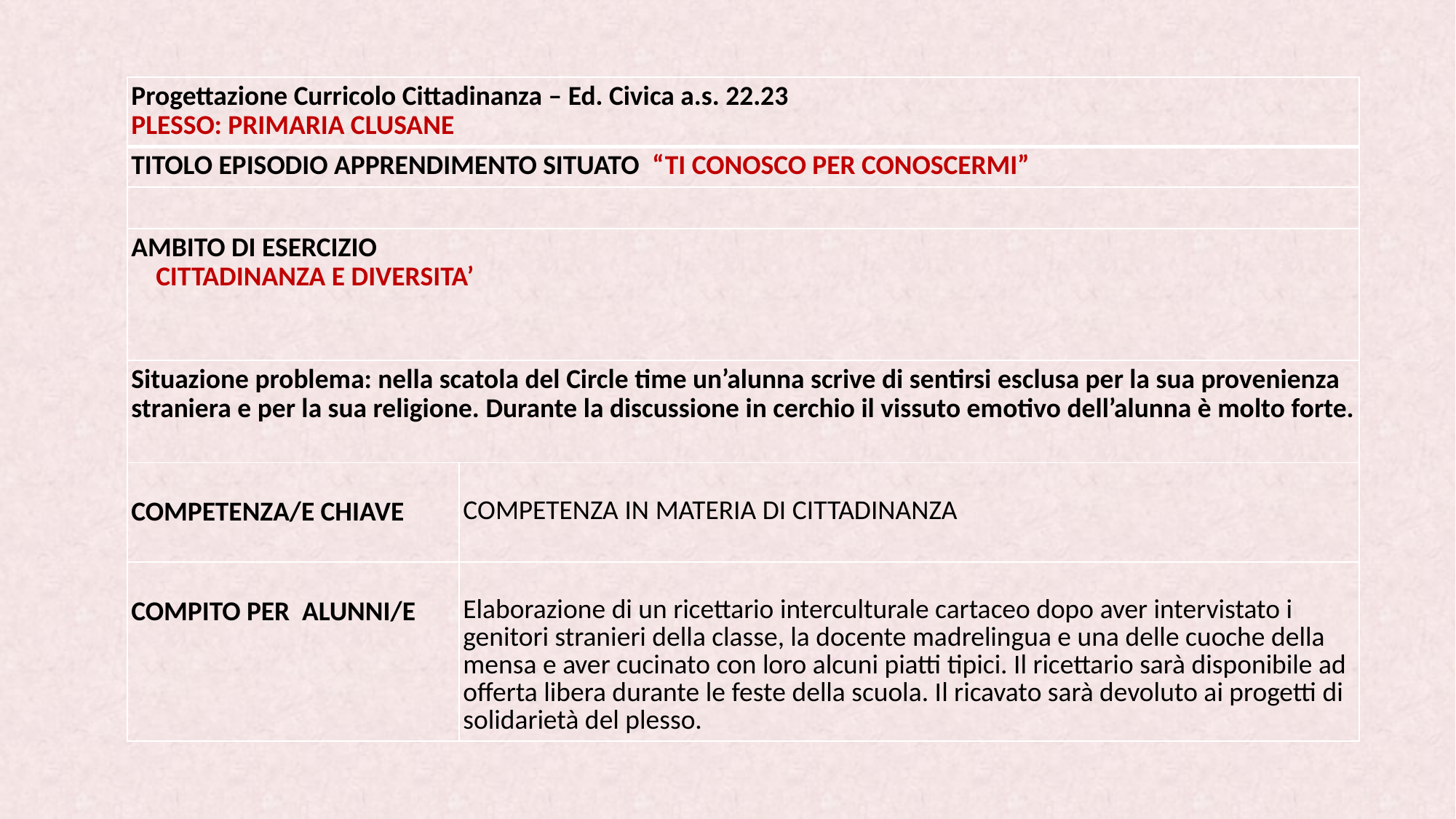

| Progettazione Curricolo Cittadinanza – Ed. Civica a.s. 22.23 PLESSO: PRIMARIA CLUSANE |  |
| --- | --- |
| TITOLO EPISODIO APPRENDIMENTO SITUATO “TI CONOSCO PER CONOSCERMI” |  |
|  |  |
| AMBITO DI ESERCIZIO CITTADINANZA E DIVERSITA’ |  |
| Situazione problema: nella scatola del Circle time un’alunna scrive di sentirsi esclusa per la sua provenienza straniera e per la sua religione. Durante la discussione in cerchio il vissuto emotivo dell’alunna è molto forte. |  |
| COMPETENZA/E CHIAVE | COMPETENZA IN MATERIA DI CITTADINANZA |
| COMPITO PER ALUNNI/E | Elaborazione di un ricettario interculturale cartaceo dopo aver intervistato i genitori stranieri della classe, la docente madrelingua e una delle cuoche della mensa e aver cucinato con loro alcuni piatti tipici. Il ricettario sarà disponibile ad offerta libera durante le feste della scuola. Il ricavato sarà devoluto ai progetti di solidarietà del plesso. |